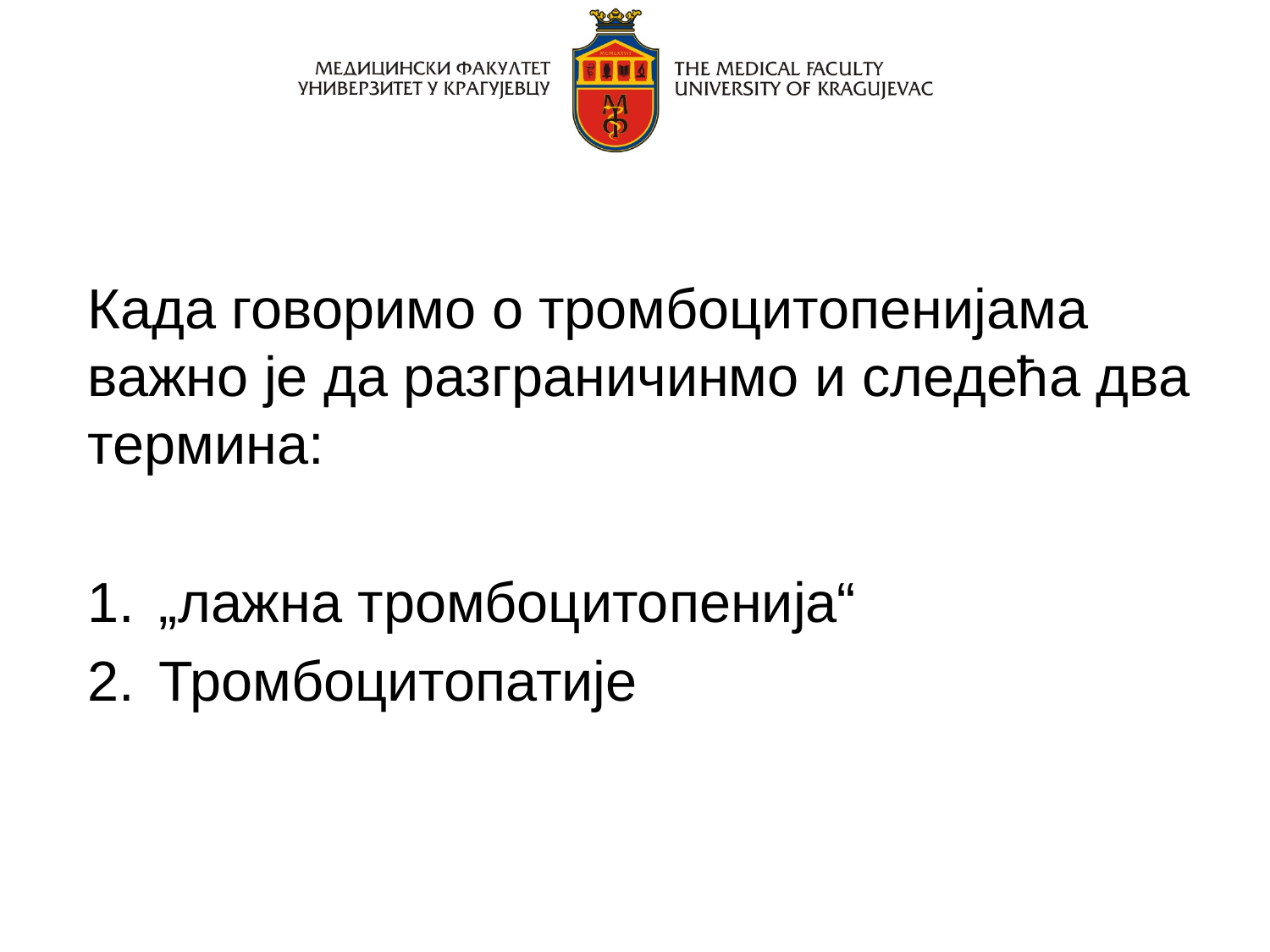

Када говоримо о тромбоцитопенијама важно је да разграничинмо и следећа два термина:

„лажна тромбоцитопенија“
Тромбоцитопатије